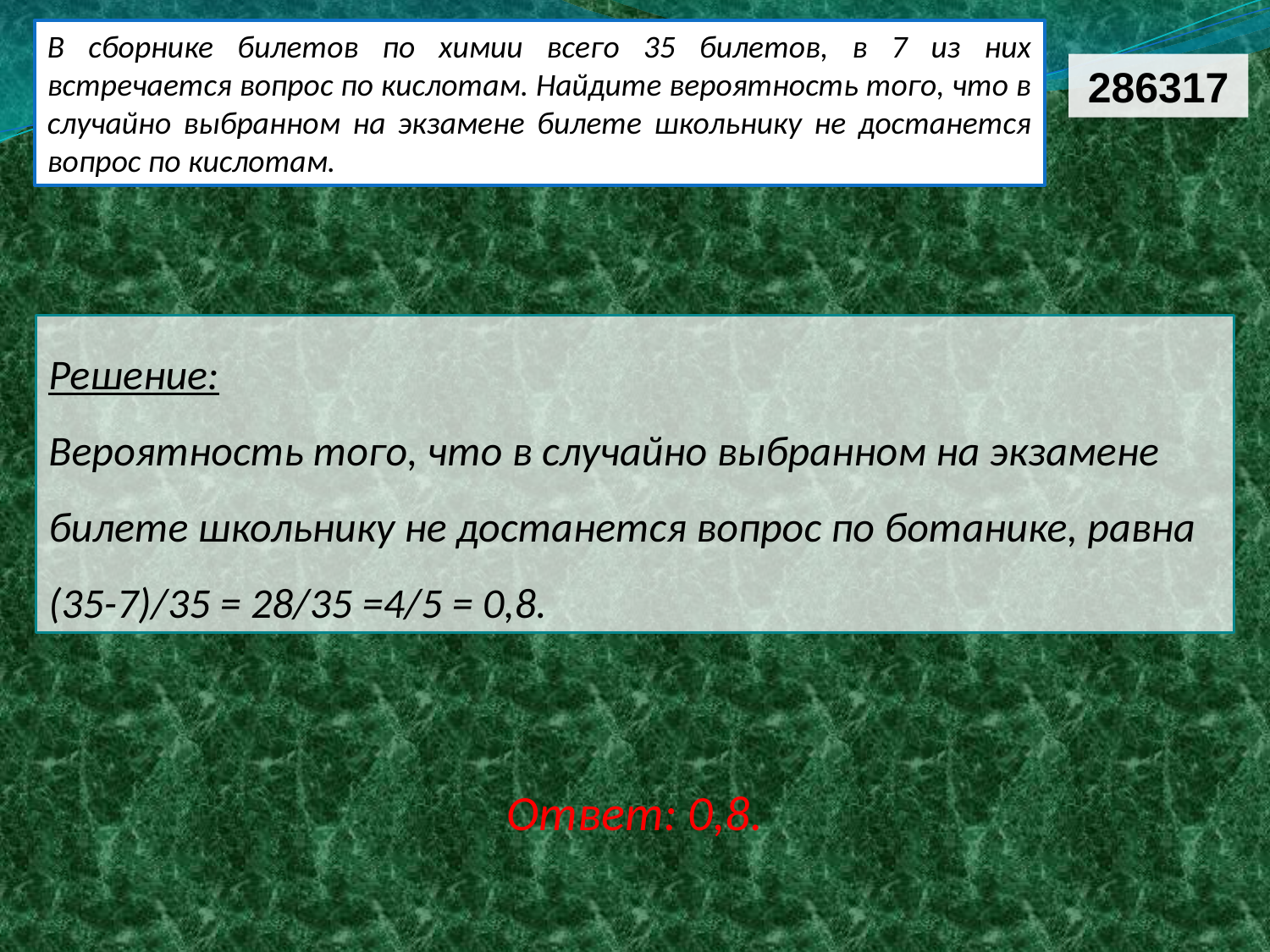

В сборнике билетов по химии всего 35 билетов, в 7 из них встречается вопрос по кислотам. Найдите вероятность того, что в случайно выбранном на экзамене билете школьнику не достанется вопрос по кислотам.
286317
Решение:
Вероятность того, что в случайно выбранном на экзамене билете школьнику не достанется вопрос по ботанике, равна  (35-7)/35 = 28/35 =4/5 = 0,8.
Ответ: 0,8.